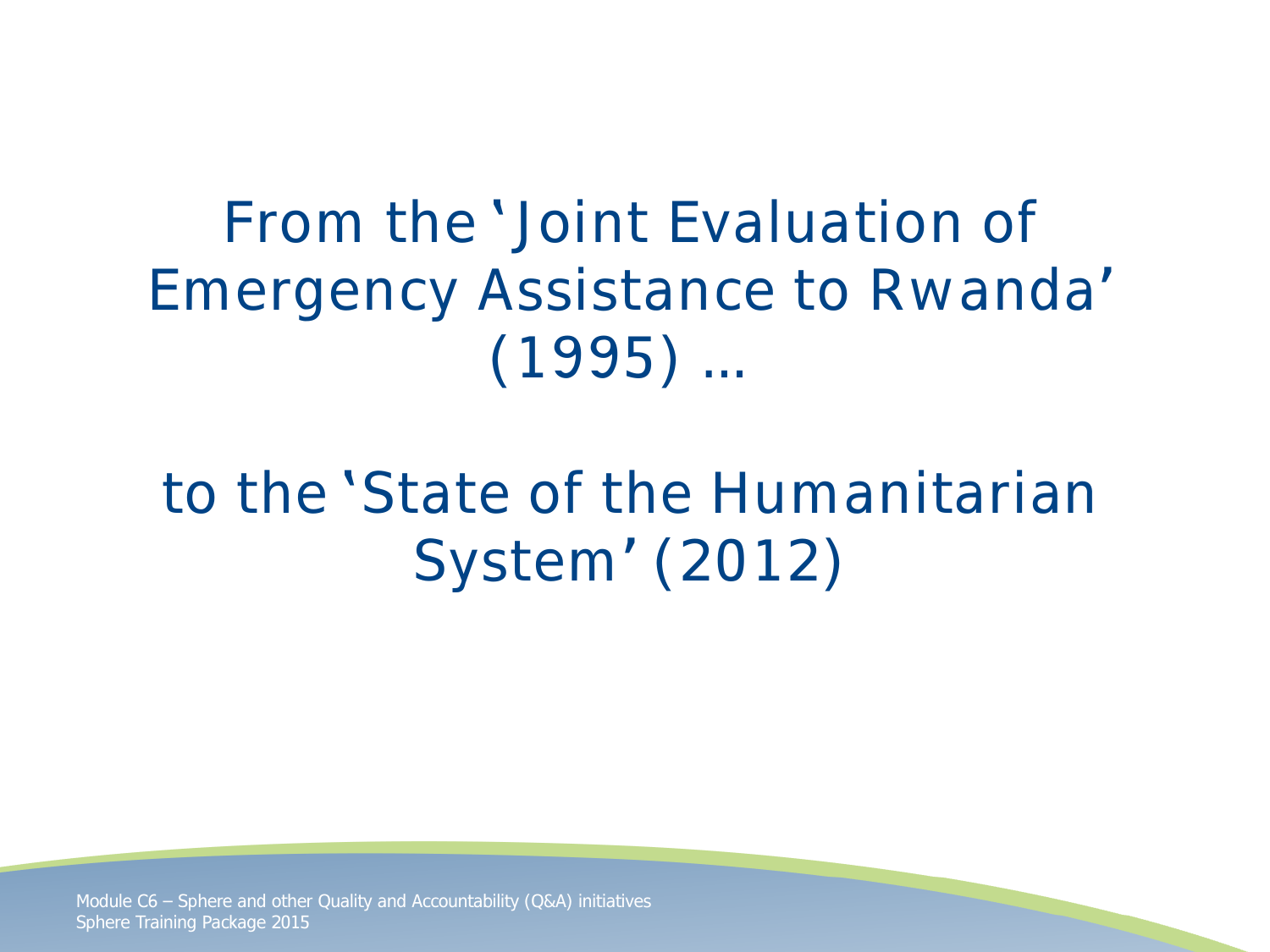

# From the ‘Joint Evaluation of Emergency Assistance to Rwanda’ (1995) … to the ‘State of the Humanitarian System’ (2012)
Module C6 – Sphere and other Quality and Accountability (Q&A) initiatives
Sphere Training Package 2015